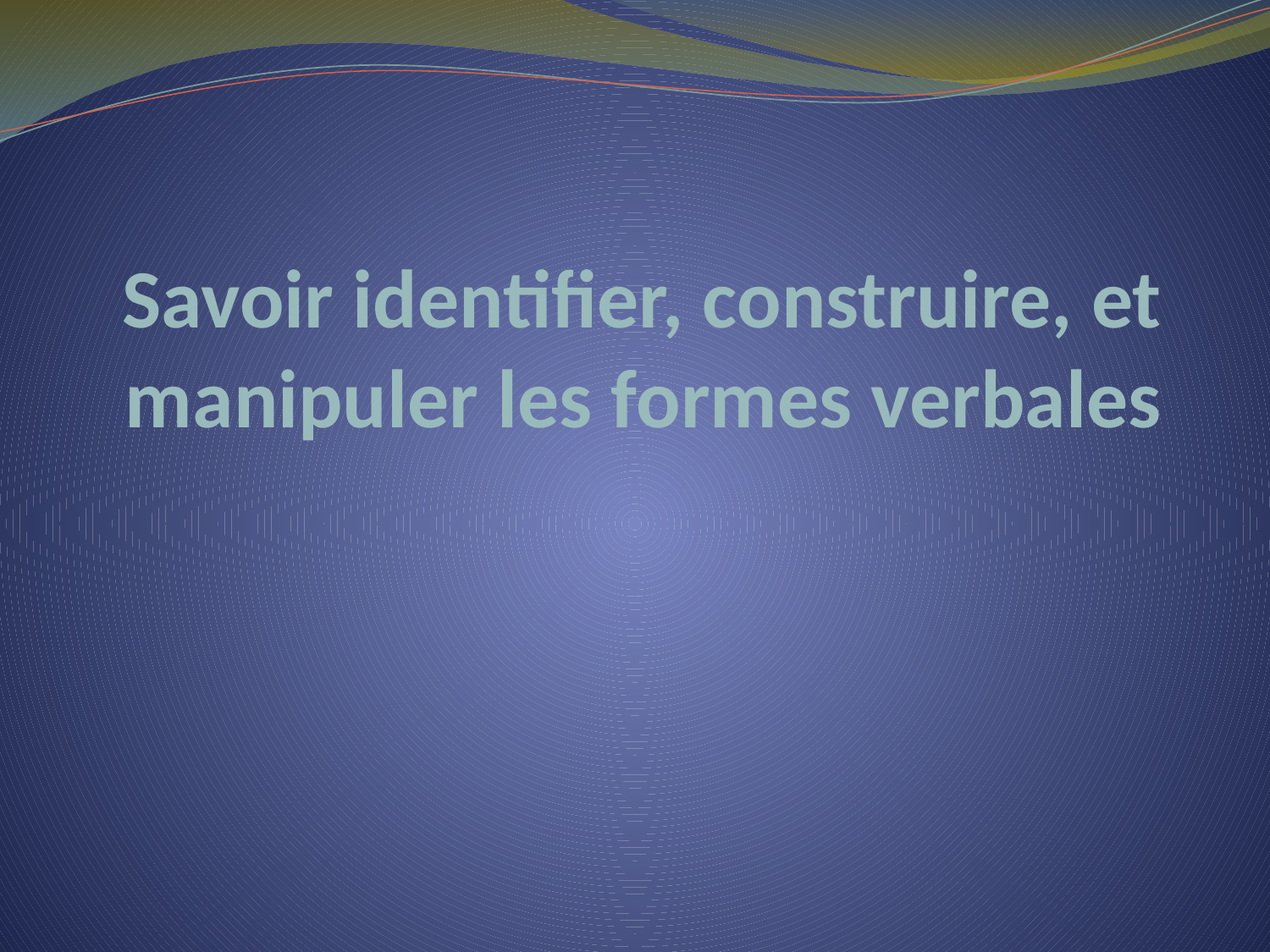

# Savoir identifier, construire, et manipuler les formes verbales